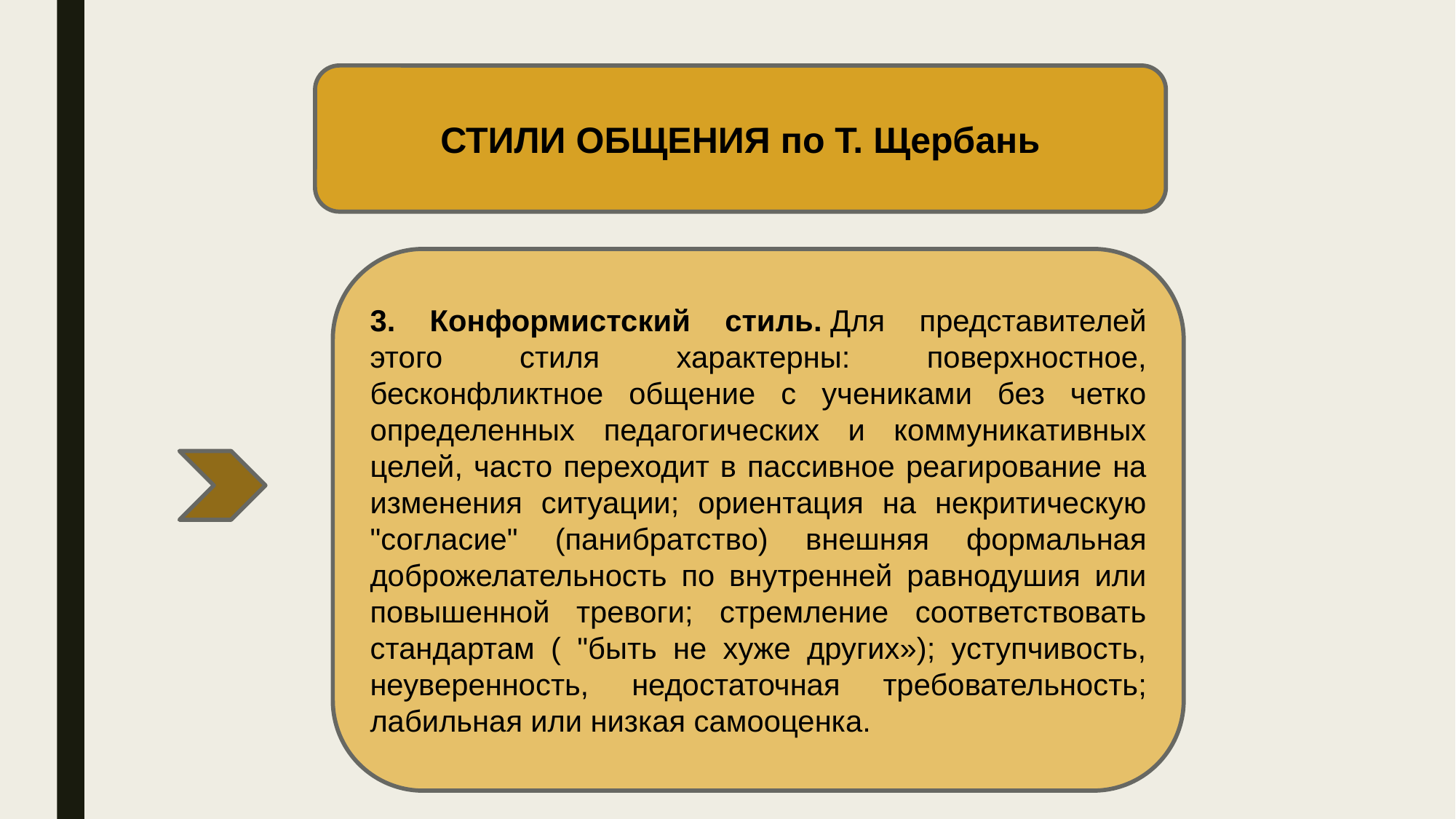

СТИЛИ ОБЩЕНИЯ по Т. Щербань
3. Конформистский стиль. Для представителей этого стиля характерны: поверхностное, бесконфликтное общение с учениками без четко определенных педагогических и коммуникативных целей, часто переходит в пассивное реагирование на изменения ситуации; ориентация на некритическую "согласие" (панибратство) внешняя формальная доброжелательность по внутренней равнодушия или повышенной тревоги; стремление соответствовать стандартам ( "быть не хуже других»); уступчивость, неуверенность, недостаточная требовательность; лабильная или низкая самооценка.